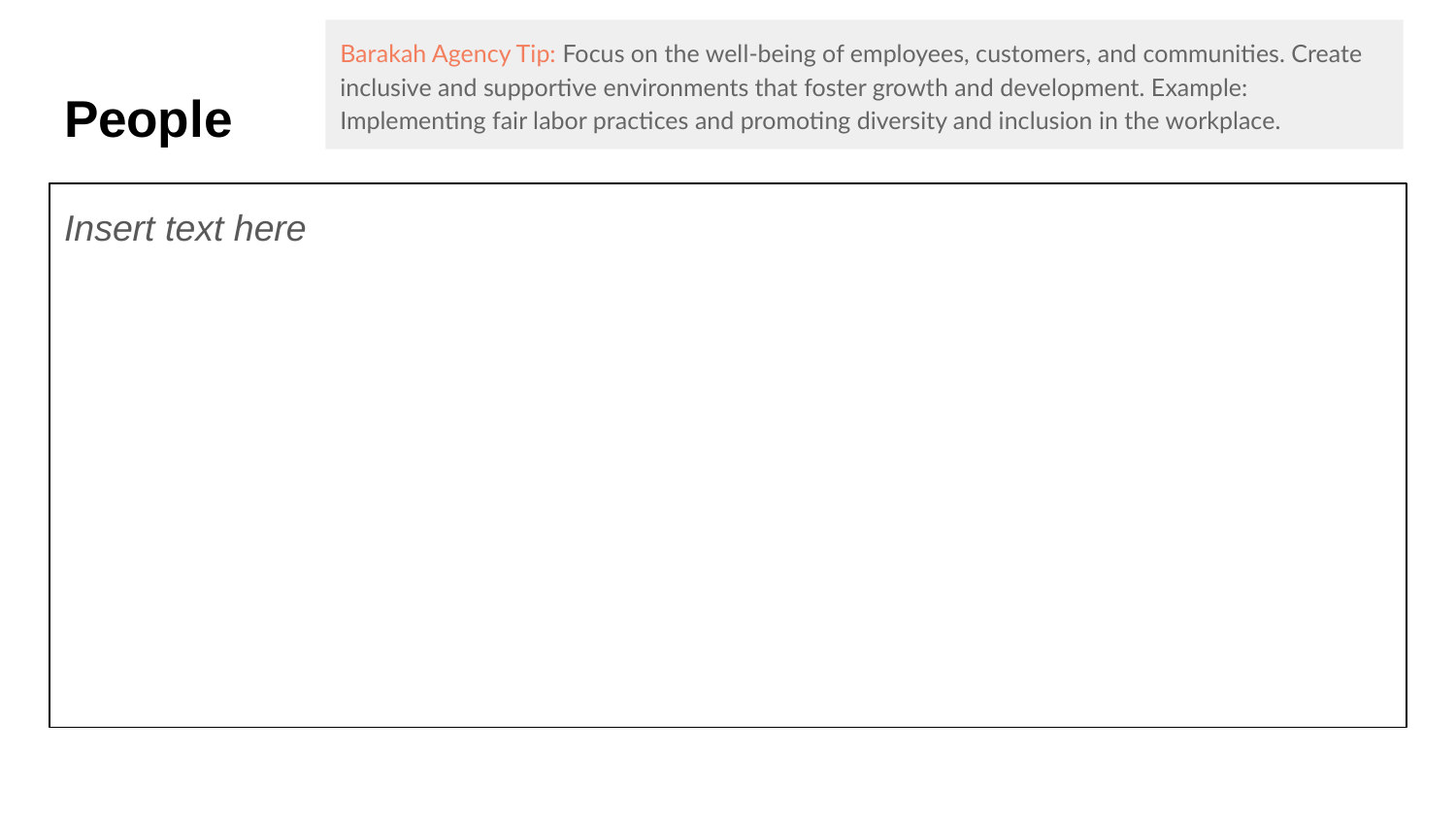

Barakah Agency Tip: Focus on the well-being of employees, customers, and communities. Create inclusive and supportive environments that foster growth and development. Example: Implementing fair labor practices and promoting diversity and inclusion in the workplace.
# People
Insert text here